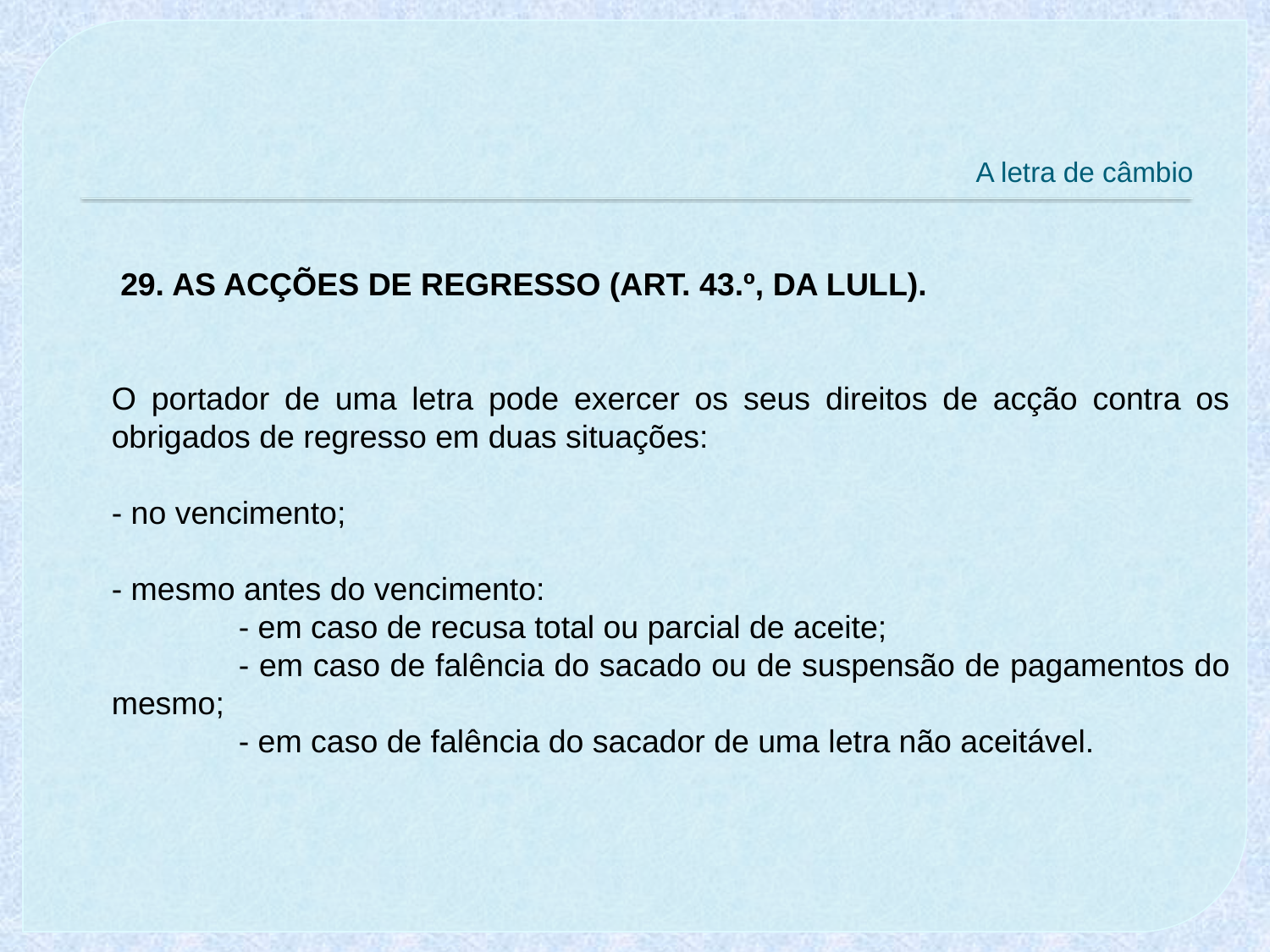

# A letra de câmbio

 29. AS ACÇÕES DE REGRESSO (ART. 43.º, DA LULL).

O portador de uma letra pode exercer os seus direitos de acção contra os obrigados de regresso em duas situações:

- no vencimento;

- mesmo antes do vencimento:
	- em caso de recusa total ou parcial de aceite;
	- em caso de falência do sacado ou de suspensão de pagamentos do mesmo;
	- em caso de falência do sacador de uma letra não aceitável.